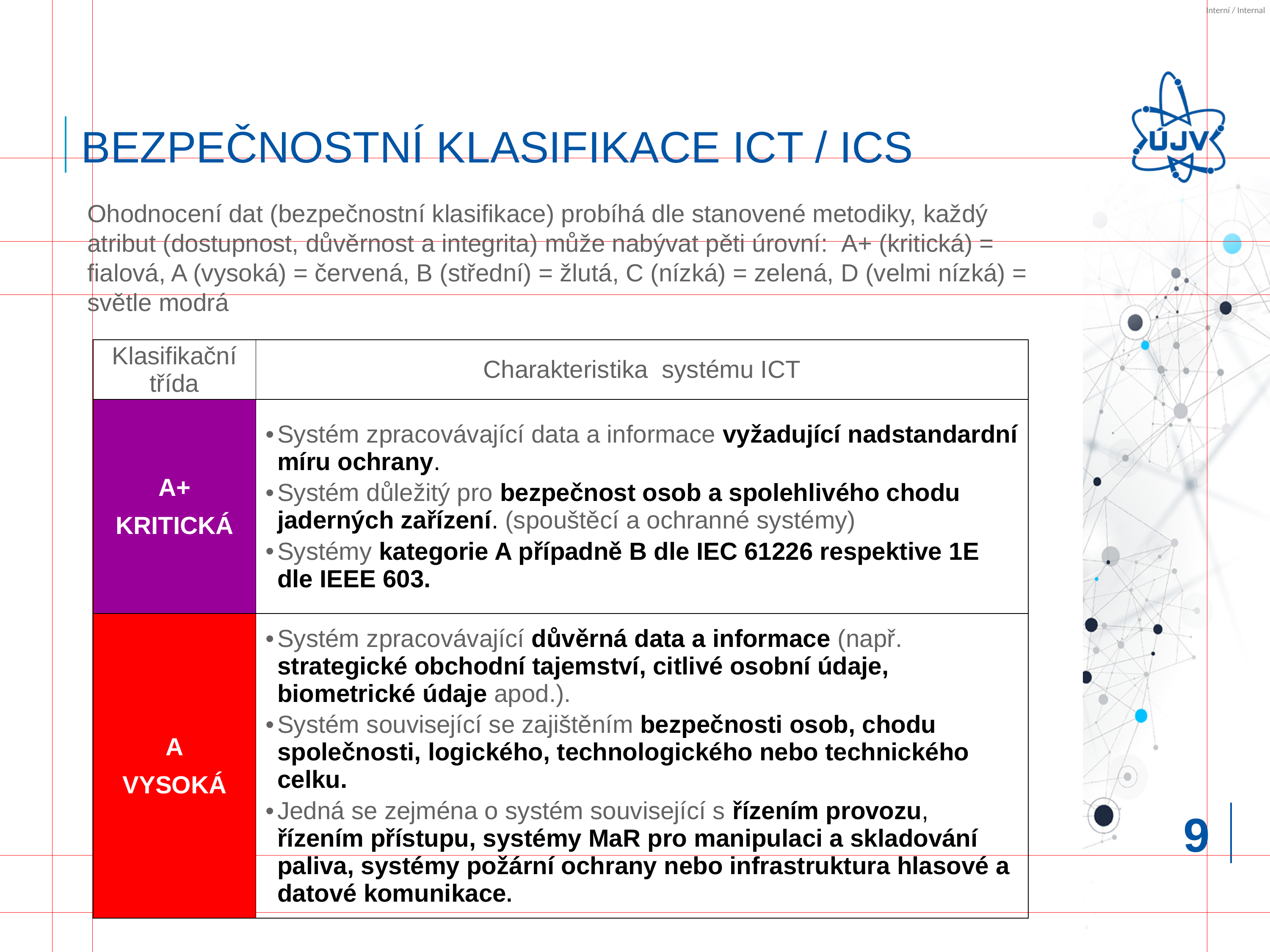

# Bezpečnostní klasifikace ICT / ICS
Ohodnocení dat (bezpečnostní klasifikace) probíhá dle stanovené metodiky, každý atribut (dostupnost, důvěrnost a integrita) může nabývat pěti úrovní:  A+ (kritická) = fialová, A (vysoká) = červená, B (střední) = žlutá, C (nízká) = zelená, D (velmi nízká) = světle modrá
| Klasifikační třída | Charakteristika  systému ICT |
| --- | --- |
| A+ KRITICKÁ | Systém zpracovávající data a informace vyžadující nadstandardní míru ochrany. Systém důležitý pro bezpečnost osob a spolehlivého chodu jaderných zařízení. (spouštěcí a ochranné systémy) Systémy kategorie A případně B dle IEC 61226 respektive 1E dle IEEE 603. |
| A VYSOKÁ | Systém zpracovávající důvěrná data a informace (např. strategické obchodní tajemství, citlivé osobní údaje, biometrické údaje apod.). Systém související se zajištěním bezpečnosti osob, chodu společnosti, logického, technologického nebo technického celku. Jedná se zejména o systém související s řízením provozu, řízením přístupu, systémy MaR pro manipulaci a skladování paliva, systémy požární ochrany nebo infrastruktura hlasové a datové komunikace. |
9